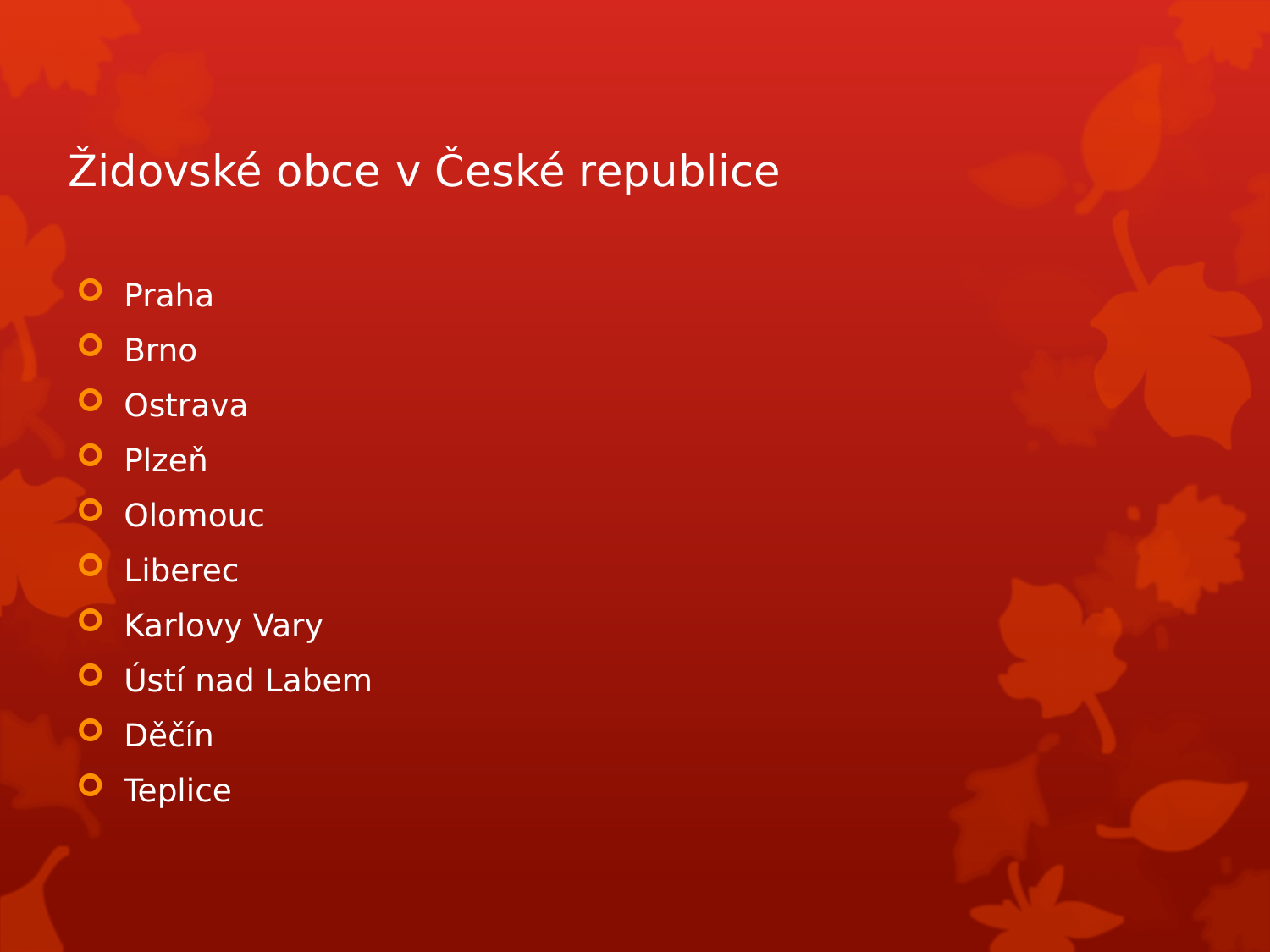

# Židovské obce v České republice
Praha
Brno
Ostrava
Plzeň
Olomouc
Liberec
Karlovy Vary
Ústí nad Labem
Děčín
Teplice